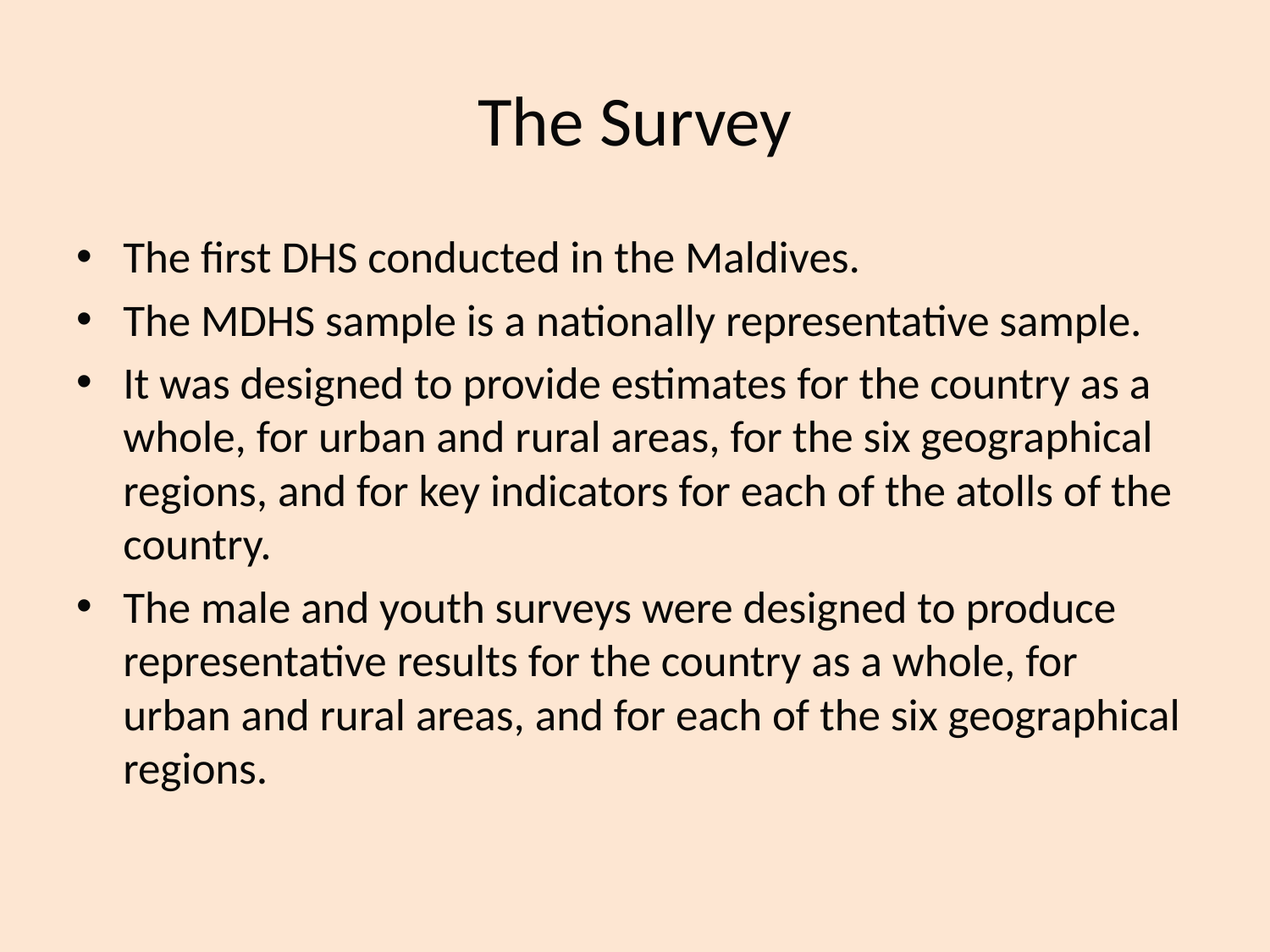

# The Survey
The first DHS conducted in the Maldives.
The MDHS sample is a nationally representative sample.
It was designed to provide estimates for the country as a whole, for urban and rural areas, for the six geographical regions, and for key indicators for each of the atolls of the country.
The male and youth surveys were designed to produce representative results for the country as a whole, for urban and rural areas, and for each of the six geographical regions.